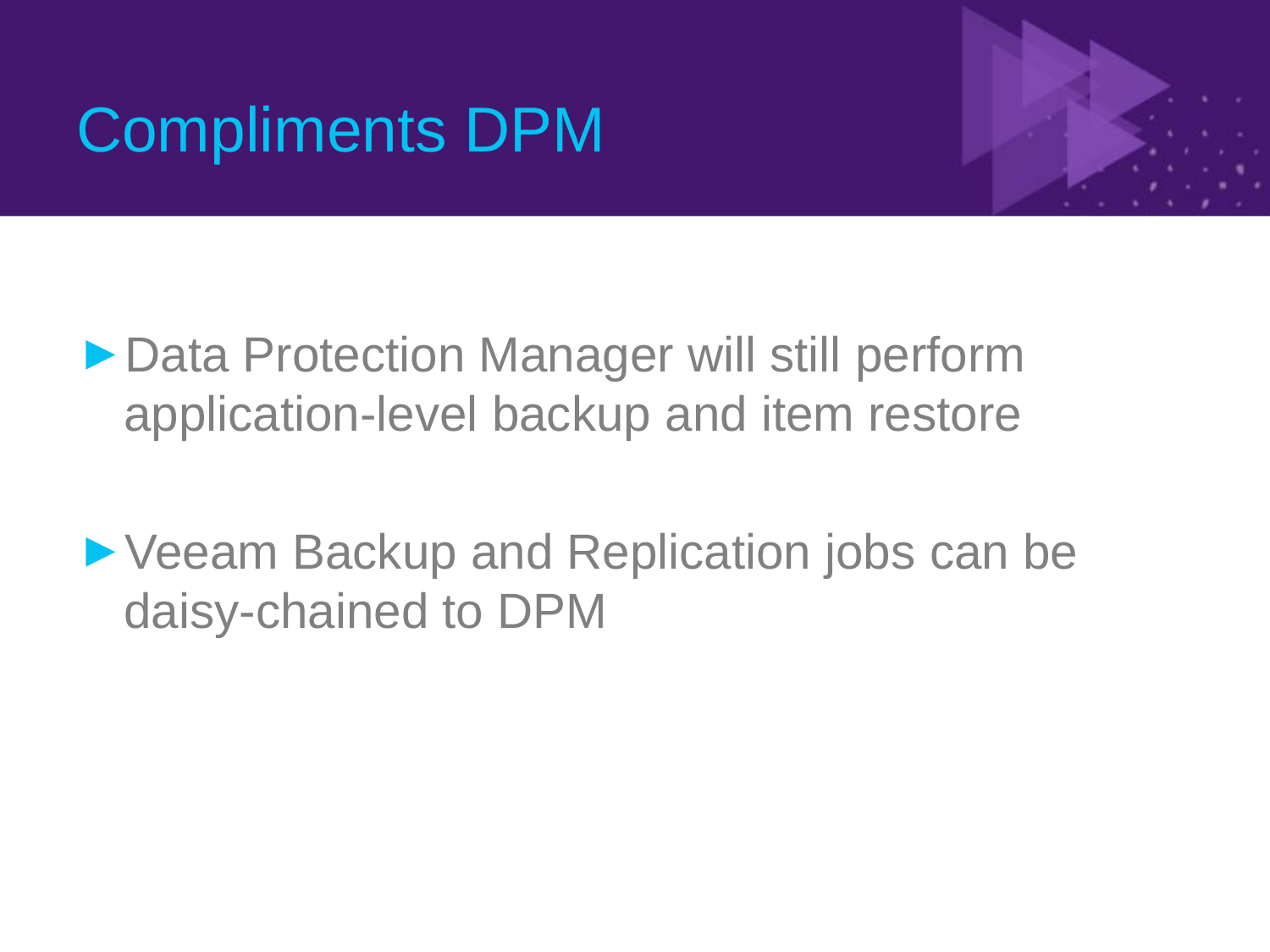

# Compliments DPM
Data Protection Manager will still perform application-level backup and item restore

Veeam Backup and Replication jobs can be daisy-chained to DPM